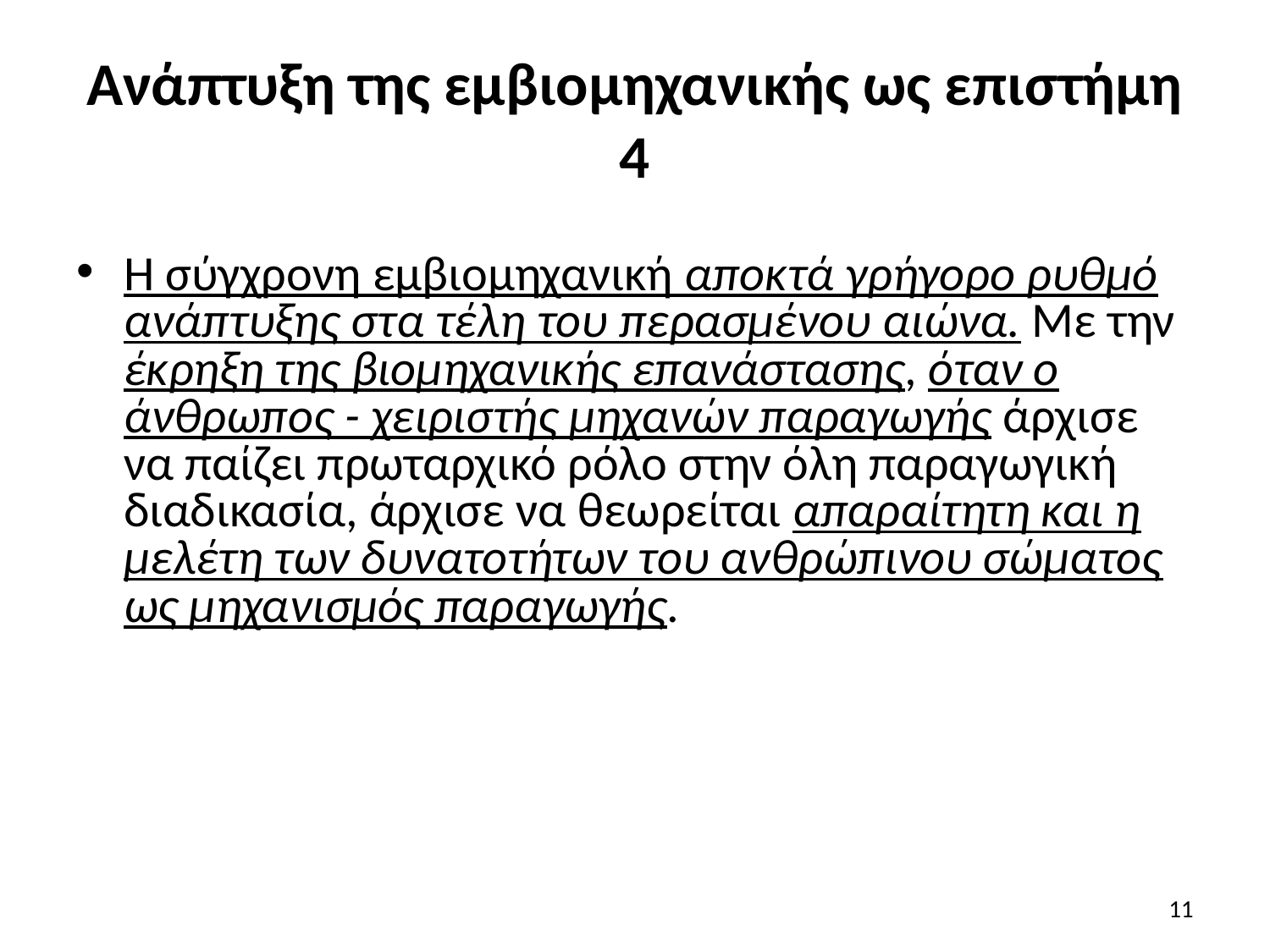

# Ανάπτυξη της εμβιομηχανικής ως επιστήμη 4
Η σύγχρονη εμβιομηχανική αποκτά γρήγορο ρυθμό ανάπτυξης στα τέλη του περασμένου αιώνα. Με την έκρηξη της βιομηχανικής επανάστασης, όταν ο άνθρωπος - χειριστής μηχανών παραγωγής άρχισε να παίζει πρωταρχικό ρόλο στην όλη παραγωγική διαδικασία, άρχισε να θεωρείται απαραίτητη και η μελέτη των δυνατοτήτων του ανθρώπινου σώματος ως μηχανισμός παραγωγής.
11